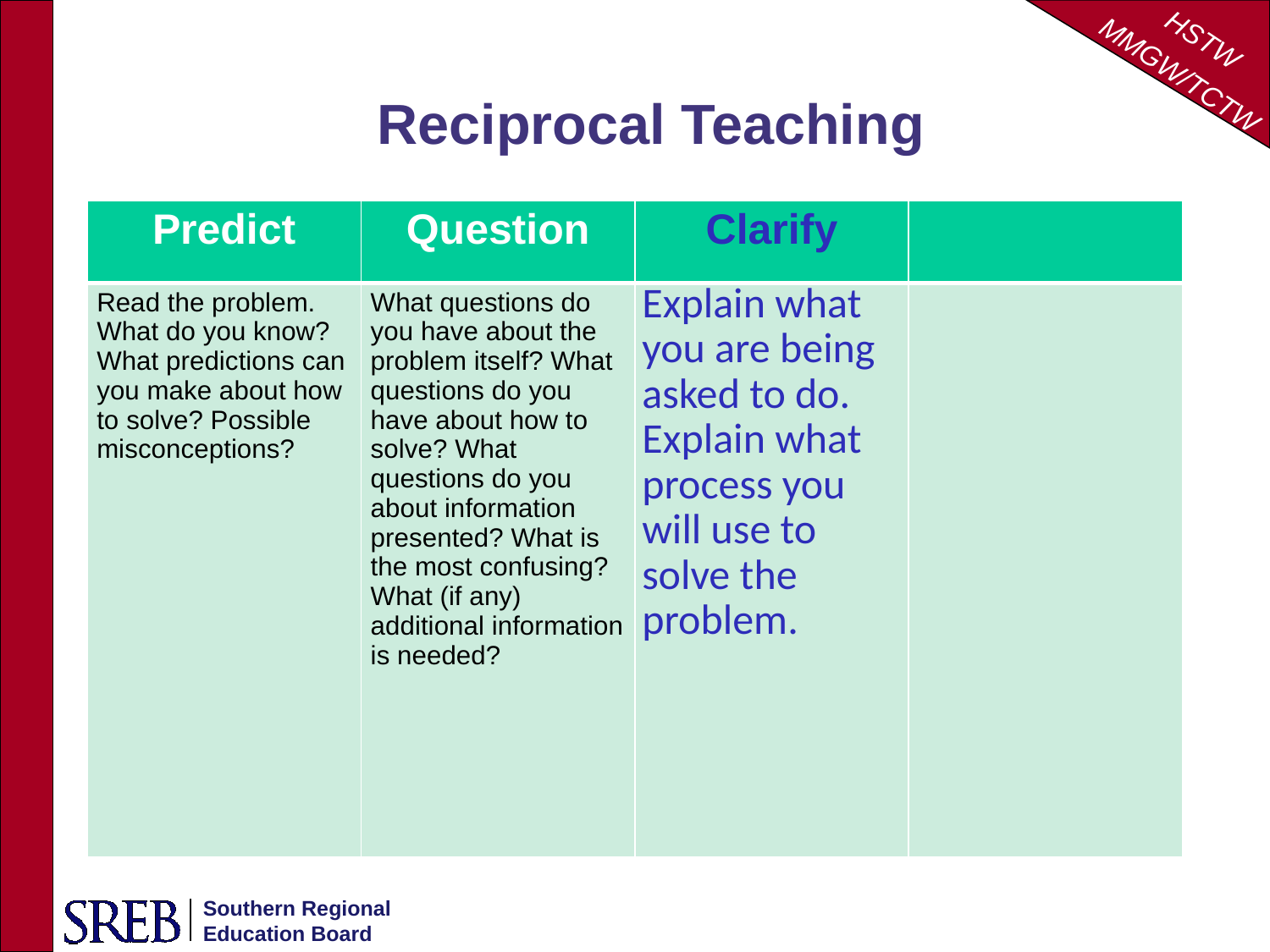

# Reciprocal Teaching
| Predict | Question | Clarify |  |
| --- | --- | --- | --- |
| Read the problem. What do you know? What predictions can you make about how to solve? Possible misconceptions? | What questions do you have about the problem itself? What questions do you have about how to solve? What questions do you about information presented? What is the most confusing? What (if any) additional information is needed? | Explain what you are being asked to do. Explain what process you will use to solve the problem. |  |